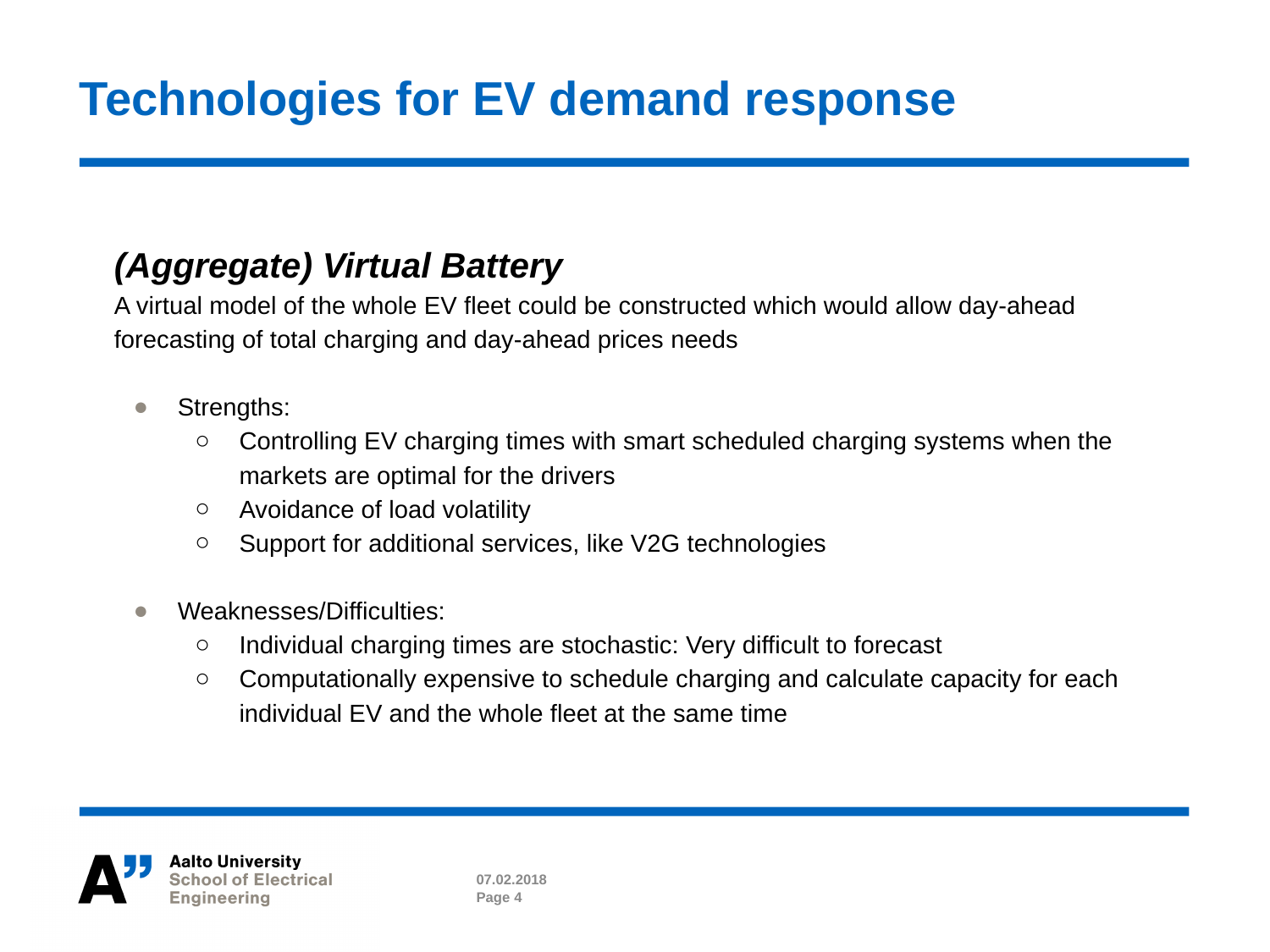

# Technologies for EV demand response
(Aggregate) Virtual Battery
A virtual model of the whole EV fleet could be constructed which would allow day-ahead forecasting of total charging and day-ahead prices needs

Strengths:
Controlling EV charging times with smart scheduled charging systems when the markets are optimal for the drivers
Avoidance of load volatility
Support for additional services, like V2G technologies

Weaknesses/Difficulties:
Individual charging times are stochastic: Very difficult to forecast
Computationally expensive to schedule charging and calculate capacity for each individual EV and the whole fleet at the same time

07.02.2018
Page 4